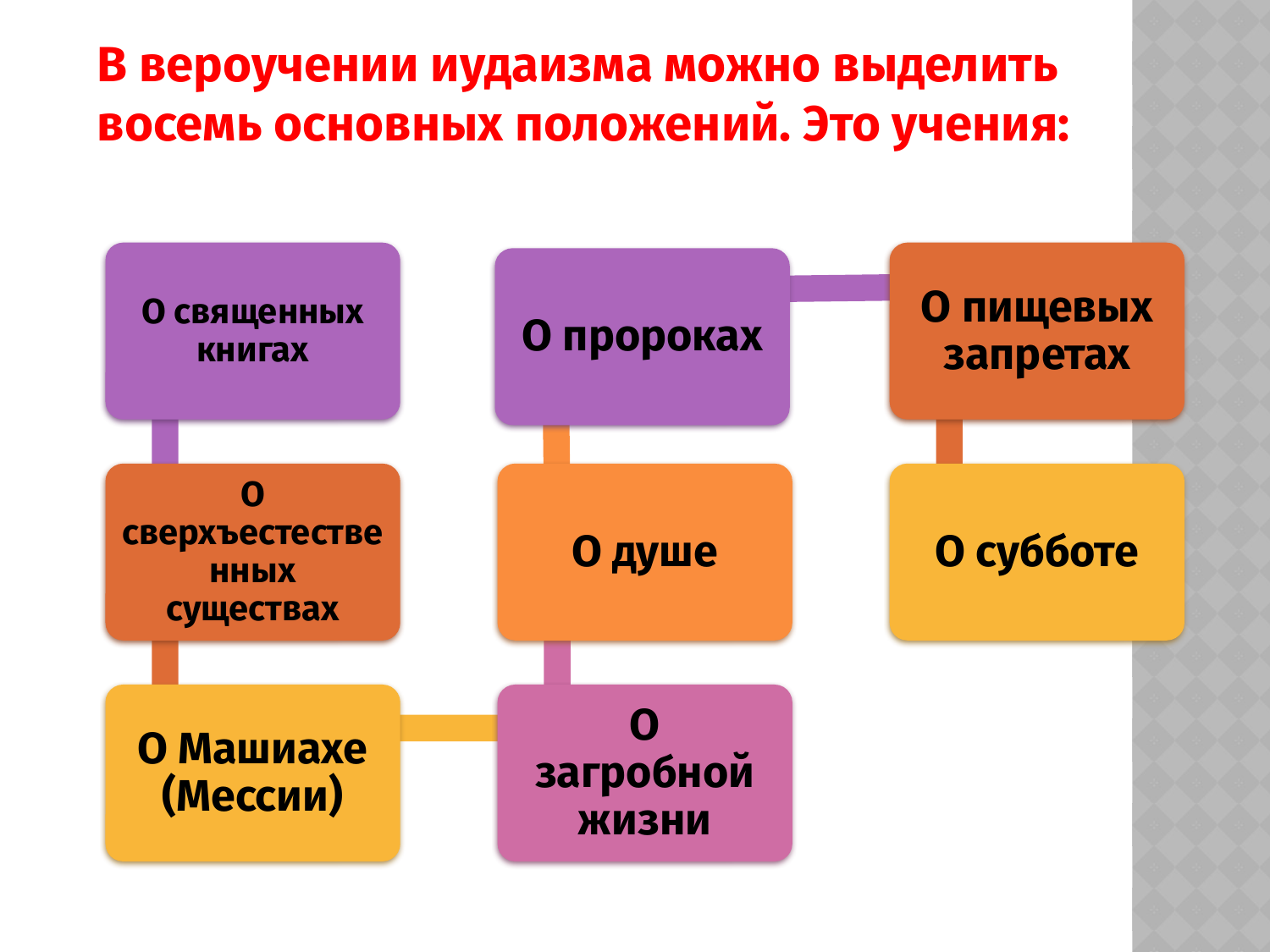

В вероучении иудаизма можно выделить восемь основных положений. Это учения:
О священных книгах
О сверхъестественных существах
О Машиахе (Мессии)
О загробной жизни
О душе
О пророках
О пищевых запретах
О субботе